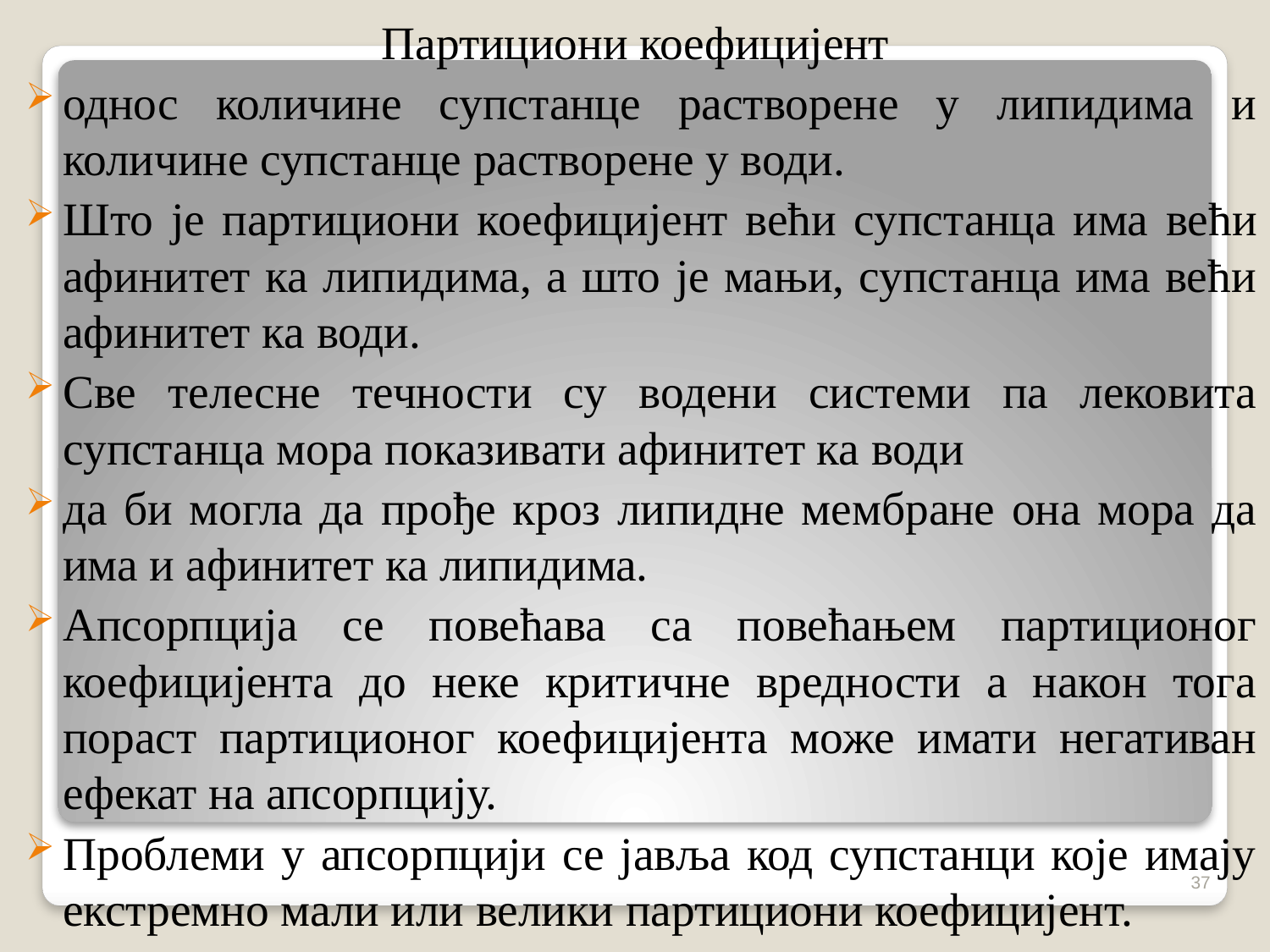

Партициони коефицијент
однос количине супстанце растворене у липидима и количине супстанце растворене у води.
Што је партициони коефициjент већи супстанца има већи афинитет ка липидима, а што је мањи, супстанца има већи афинитет ка води.
Све телесне течности су водени системи па лековита супстанца мора показивати афинитет ка води
да би могла да прође кроз липидне мембране она мора да има и афинитет ка липидима.
Апсорпција се повећава са повећањем партиционог коефицијента до неке критичне вредности а након тога пораст партиционог коефицијента може имати негативан ефекат на апсорпцију.
Проблеми у апсорпцији се јавља код супстанци које имају екстремно мали или велики партициони коефицијент.

37